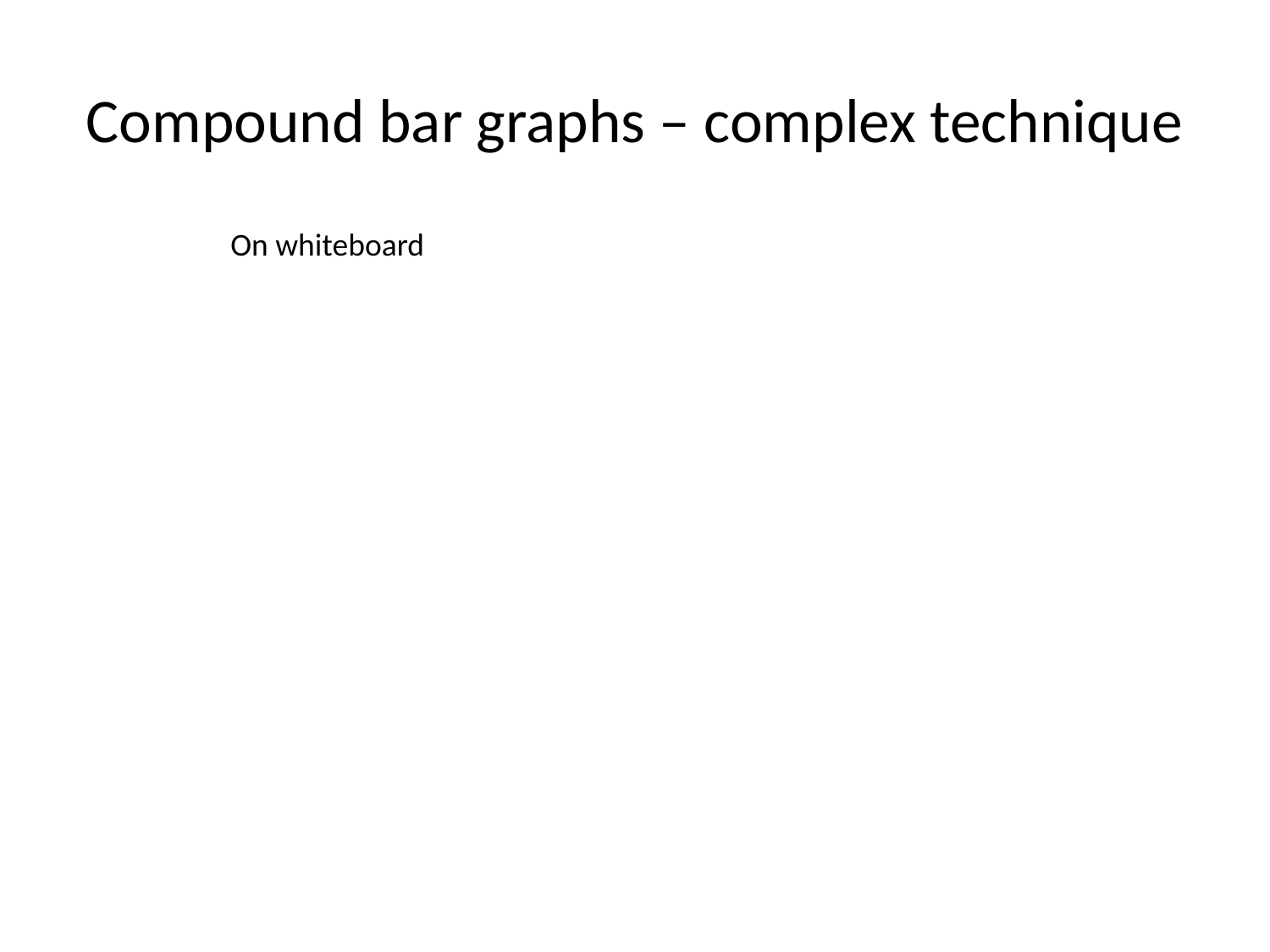

# Compound bar graphs – complex technique
On whiteboard